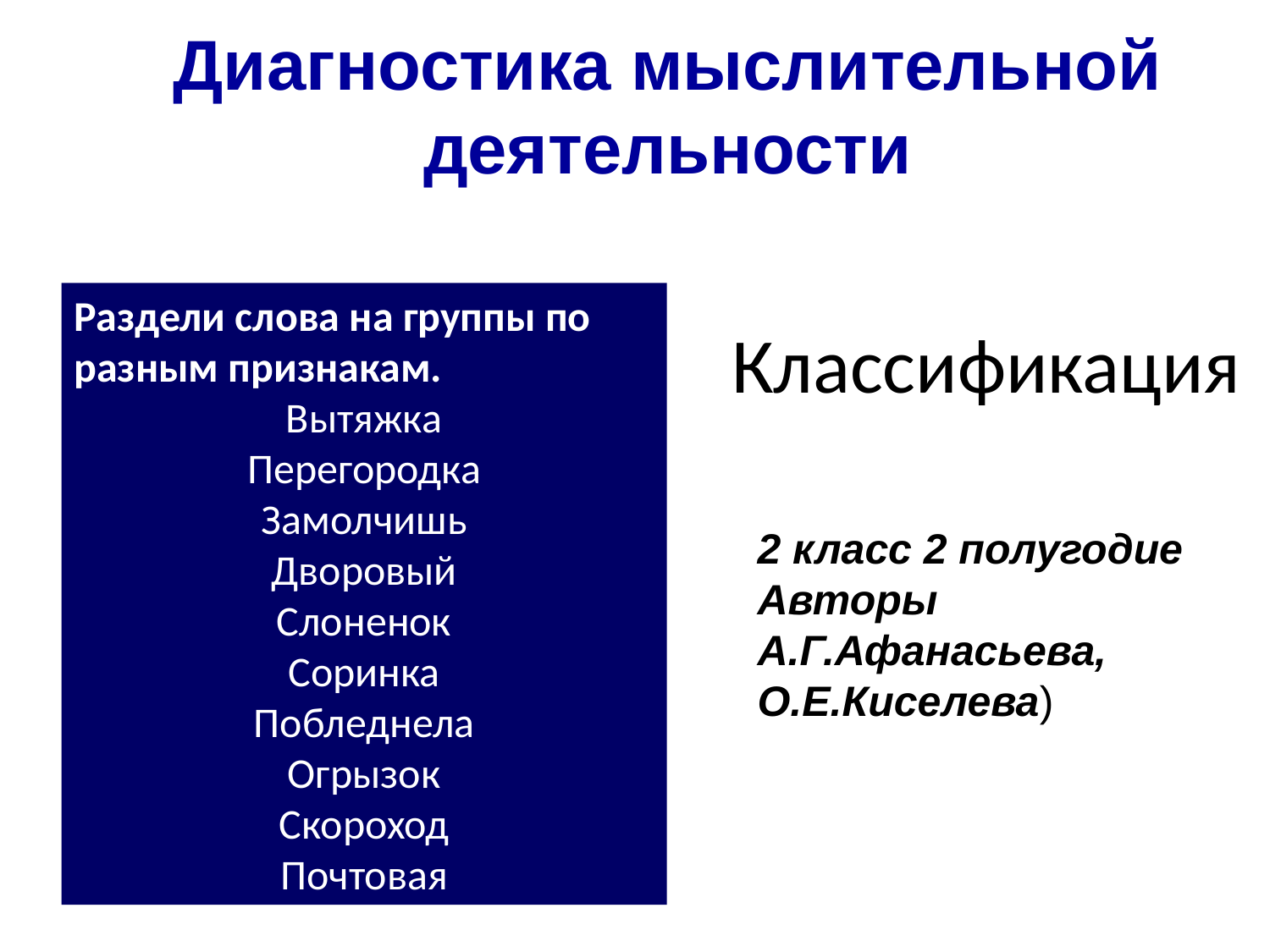

Диагностика мыслительной деятельности
Раздели слова на группы по разным признакам.
Вытяжка
Перегородка
Замолчишь
Дворовый
Слоненок
Соринка
Побледнела
Огрызок
Скороход
Почтовая
# Классификация
2 класс 2 полугодие Авторы А.Г.Афанасьева, О.Е.Киселева)